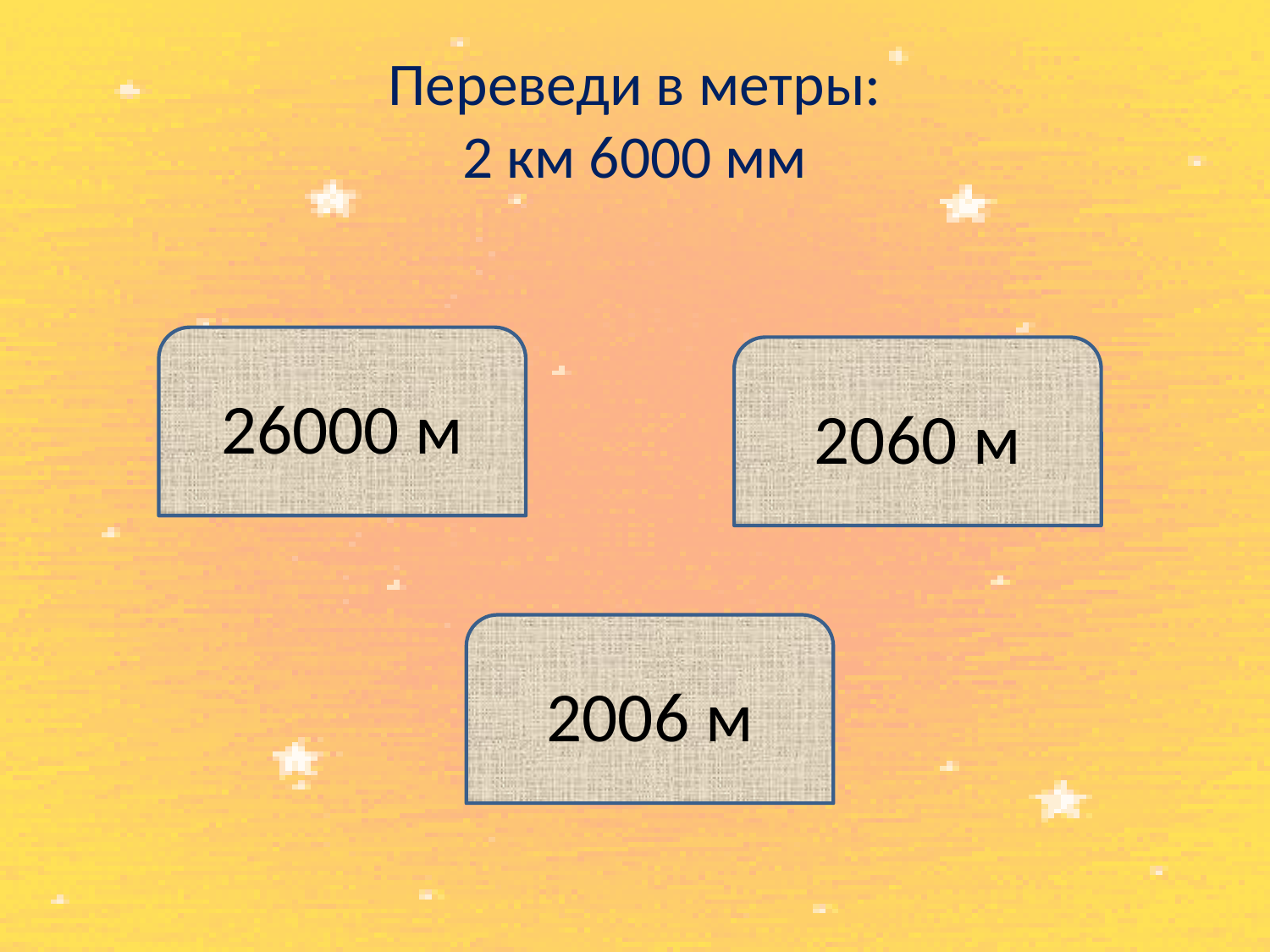

# Переведи в метры: 2 км 6000 мм
26000 м
2060 м
2006 м